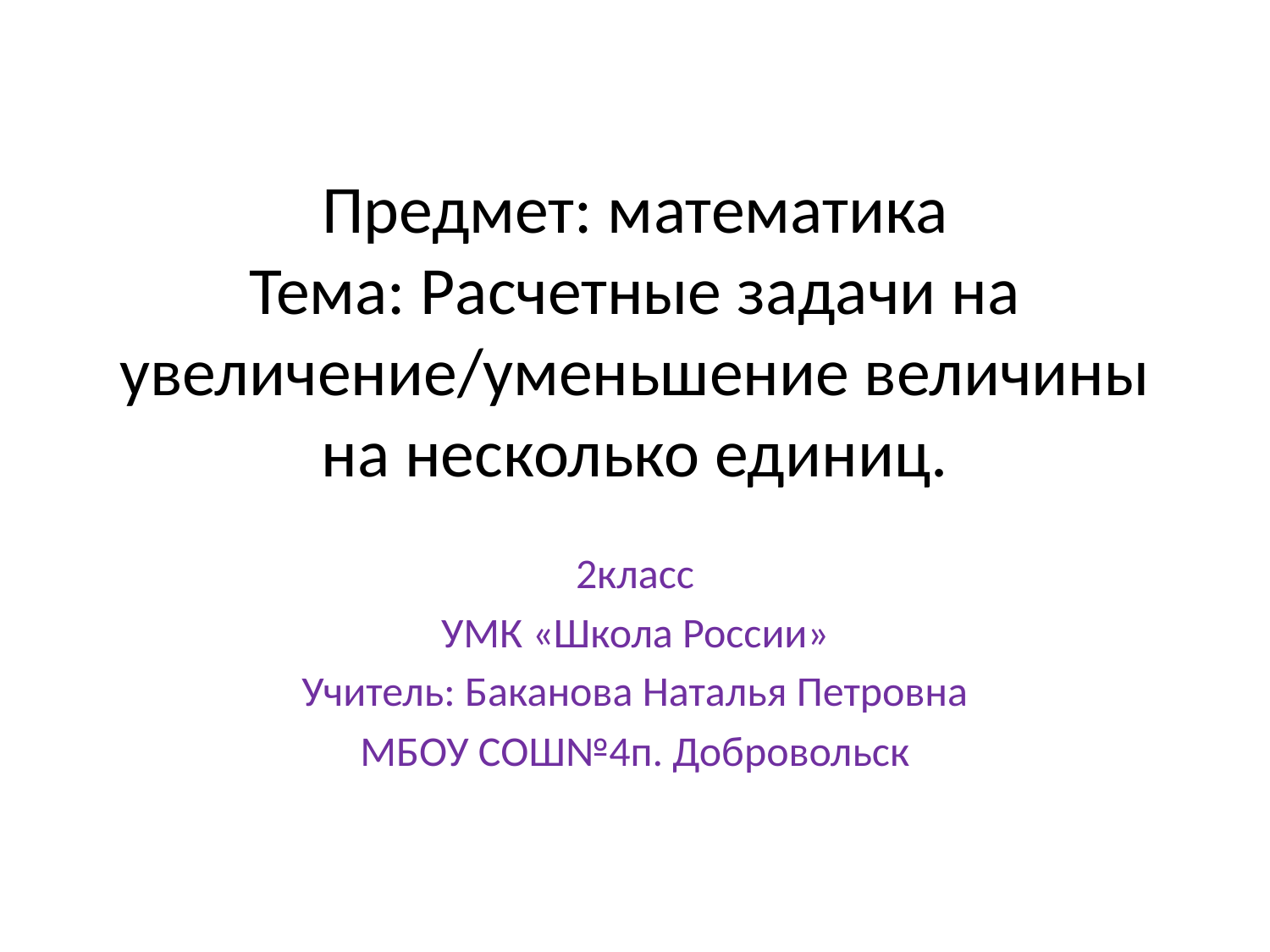

# Предмет: математика Тема: Расчетные задачи на увеличение/уменьшение величины на несколько единиц.
2класс
УМК «Школа России»
Учитель: Баканова Наталья Петровна
МБОУ СОШ№4п. Добровольск